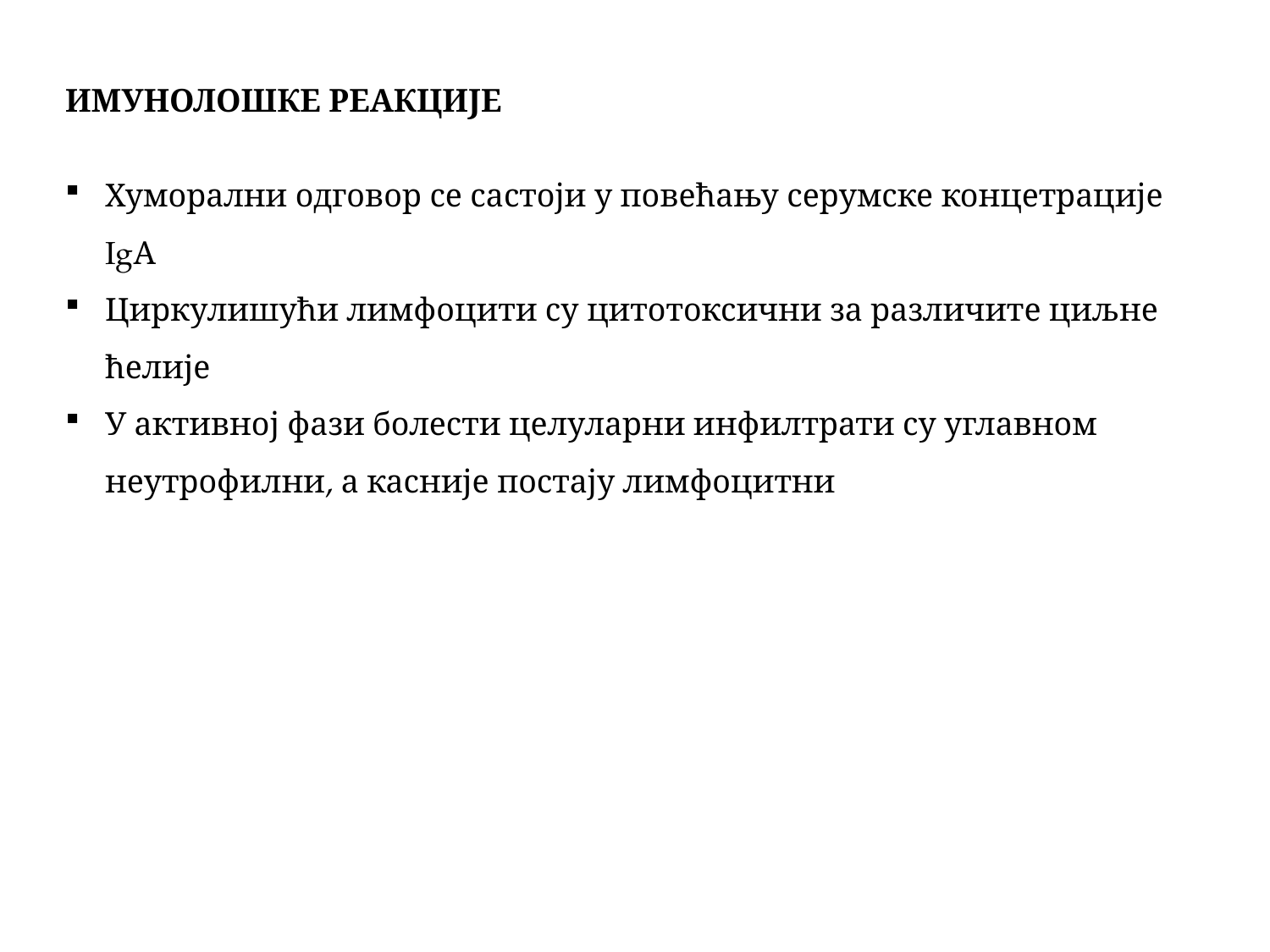

ИМУНОЛОШКЕ РЕАКЦИЈЕ

Хуморални одговор се састоји у повећању серумске концетрације IgА
Циркулишући лимфоцити су цитотоксични за различите циљне ћелије
У активној фази болести целуларни инфилтрати су углавном неутрофилни, а касније постају лимфоцитни